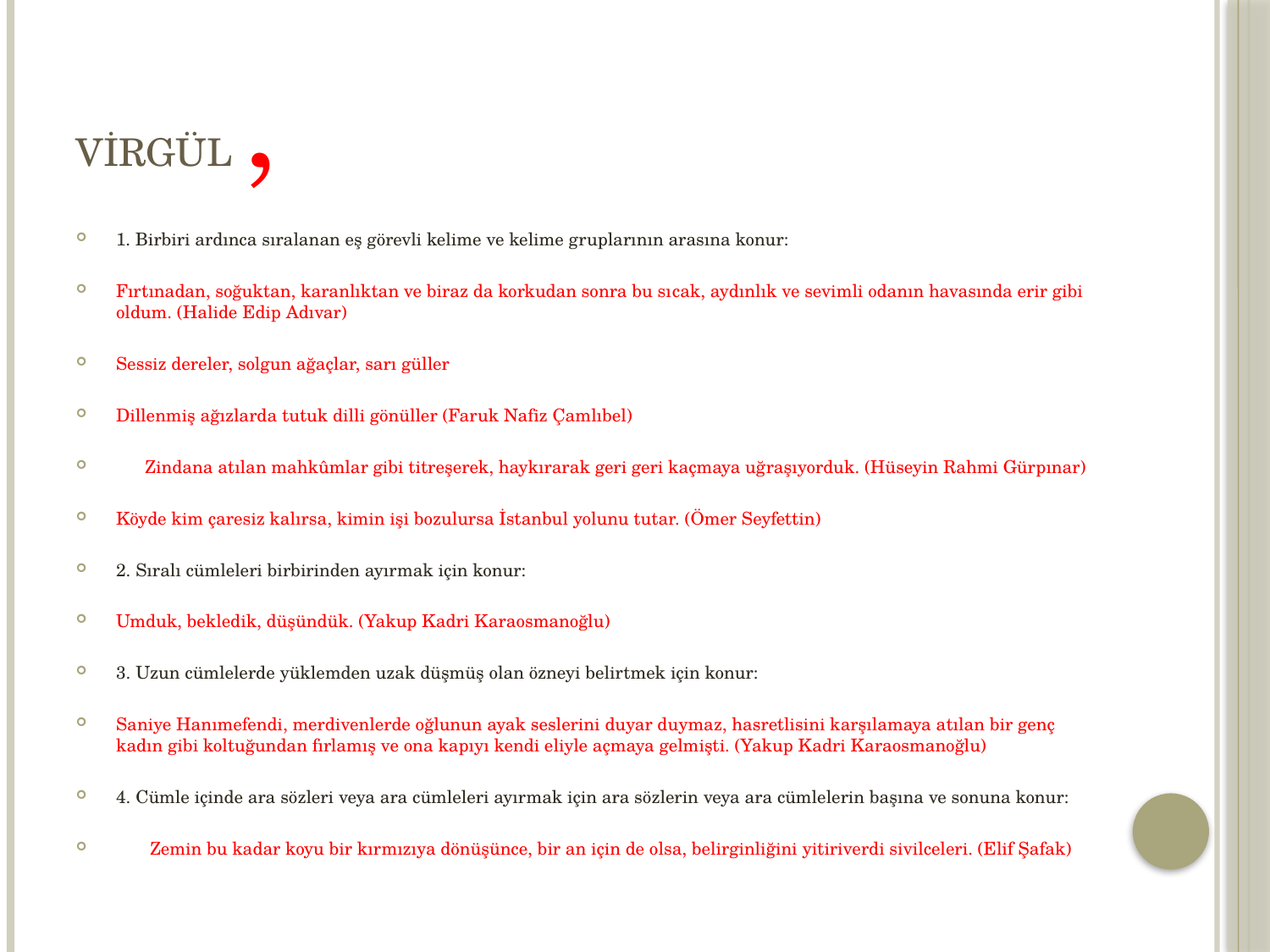

# VİRGÜL ,
1. Birbiri ardınca sıralanan eş görevli kelime ve kelime gruplarının arasına konur:

Fırtınadan, soğuktan, karanlıktan ve biraz da korkudan sonra bu sı­cak, aydınlık ve sevimli odanın havasında erir gibi oldum. (Halide Edip Adıvar)

Sessiz dereler, solgun ağaçlar, sarı güller

Dillenmiş ağızlarda tutuk dilli gönüller (Faruk Nafiz Çamlıbel)

      Zindana atılan mahkûmlar gibi titreşerek, haykırarak geri geri kaçmaya uğraşıyorduk. (Hüseyin Rahmi Gürpınar)

Köyde kim çaresiz kalırsa, kimin işi bozulursa İstanbul yolunu tutar. (Ömer Seyfettin)

2. Sıralı cümleleri birbirinden ayırmak için konur:

Umduk, bekledik, düşündük. (Yakup Kadri Karaosmanoğlu)

3. Uzun cümlelerde yüklemden uzak düşmüş olan özneyi belirtmek için konur:

Saniye Hanımefendi, merdivenlerde oğlunun ayak seslerini duyar duymaz, hasretlisini karşılamaya atılan bir genç kadın gibi koltuğundan fırlamış ve ona kapıyı kendi eliyle açmaya gelmişti. (Yakup Kadri Karaosmanoğlu)

4. Cümle içinde ara sözleri veya ara cümleleri ayırmak için ara sözlerin veya ara cümlelerin başına ve sonuna konur:

       Zemin bu kadar koyu bir kırmızıya dönüşünce, bir an için de olsa, belirginliğini yitiriverdi sivilceleri. (Elif Şafak)